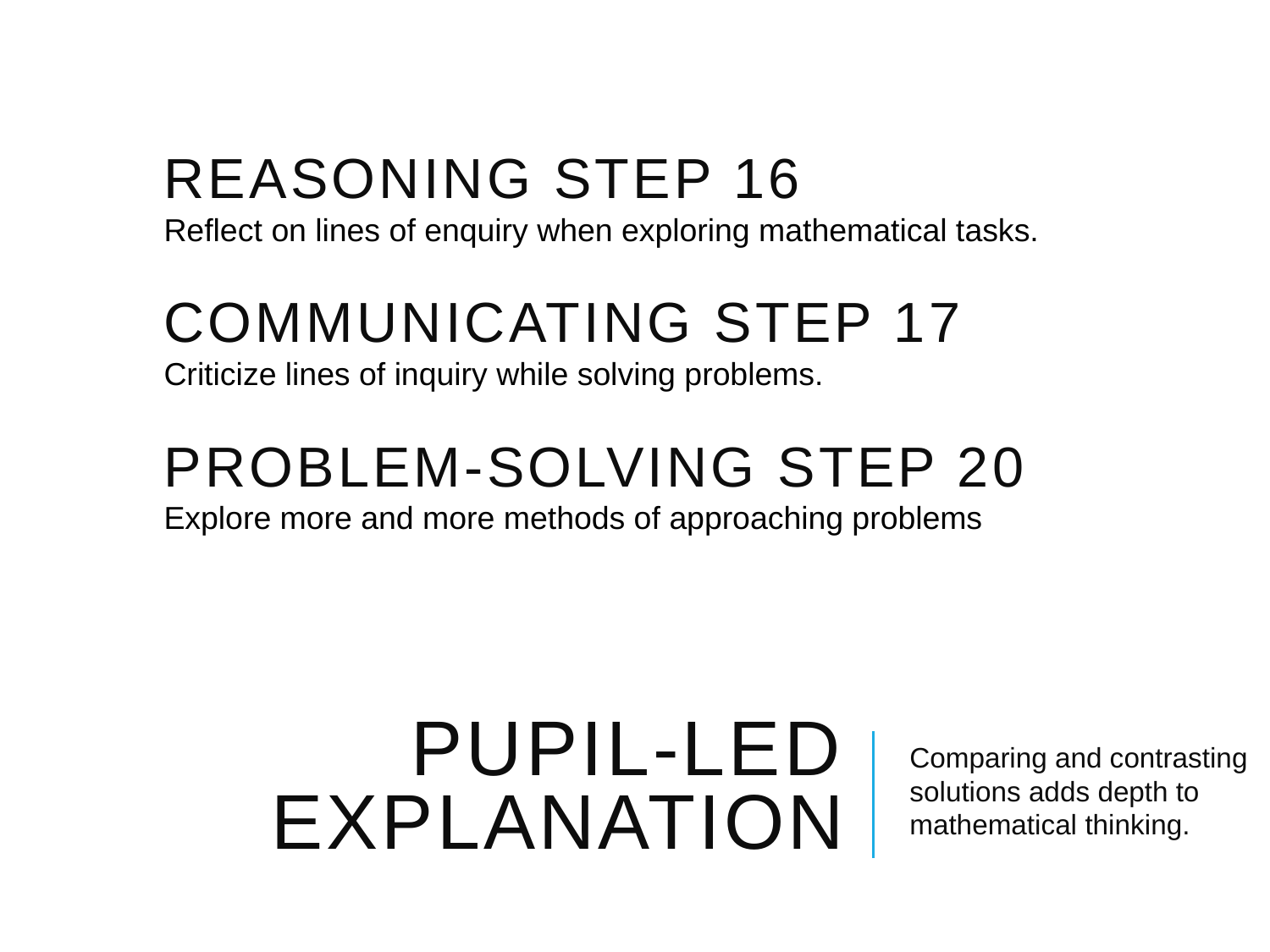

Reasoning Step 16
Reflect on lines of enquiry when exploring mathematical tasks.

Communicating Step 17
Criticize lines of inquiry while solving problems.

Problem-solving Step 20
Explore more and more methods of approaching problems

# Pupil-led explanation
Comparing and contrasting solutions adds depth to mathematical thinking.